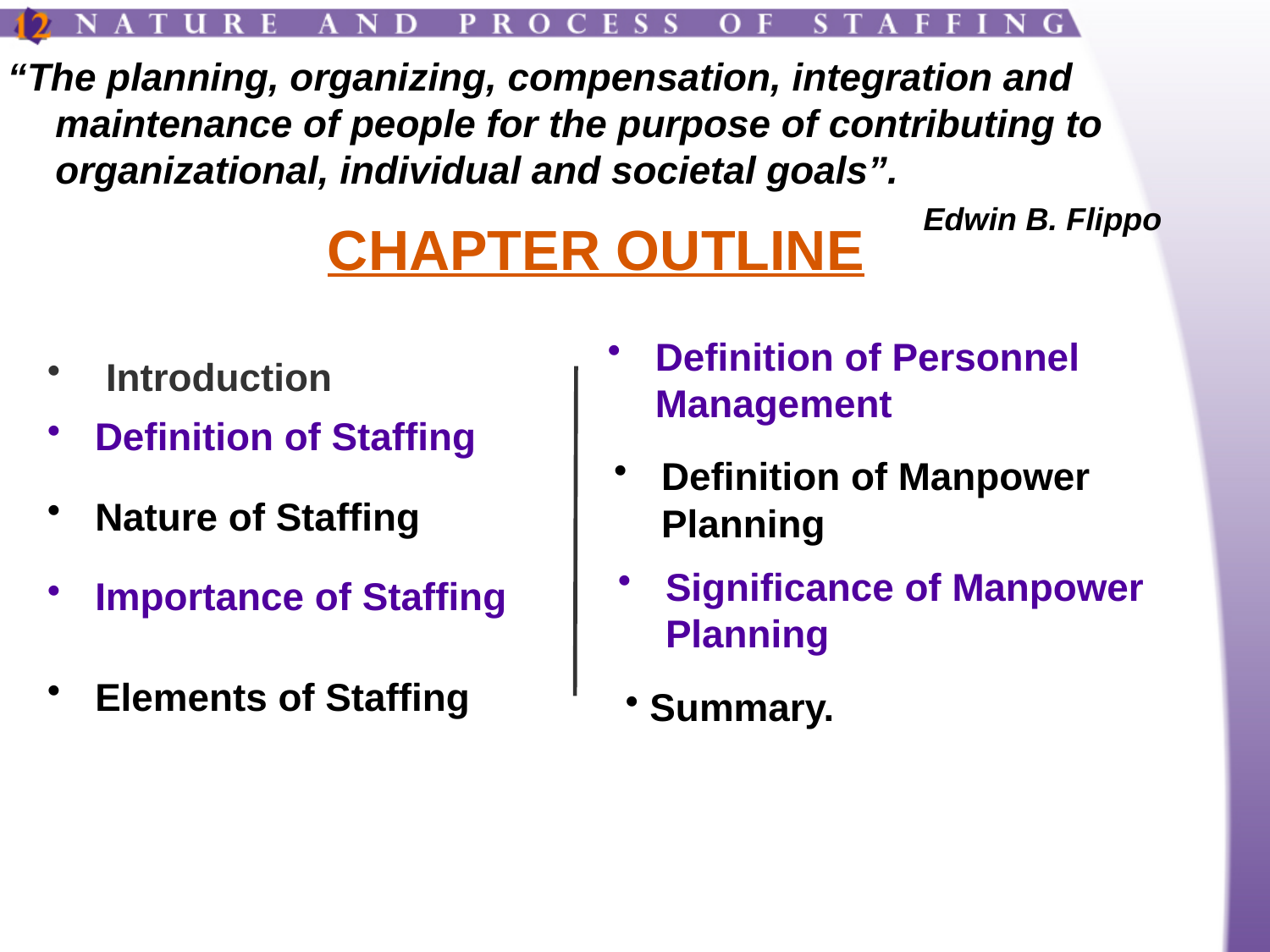

“The planning, organizing, compensation, integration and maintenance of people for the purpose of contributing to organizational, individual and societal goals”.
Edwin B. Flippo
CHAPTER OUTLINE
Definition of Personnel Management
 Introduction

Definition of Staffing
Definition of Manpower Planning
Nature of Staffing
Significance of Manpower Planning
Importance of Staffing
Elements of Staffing
 Summary.